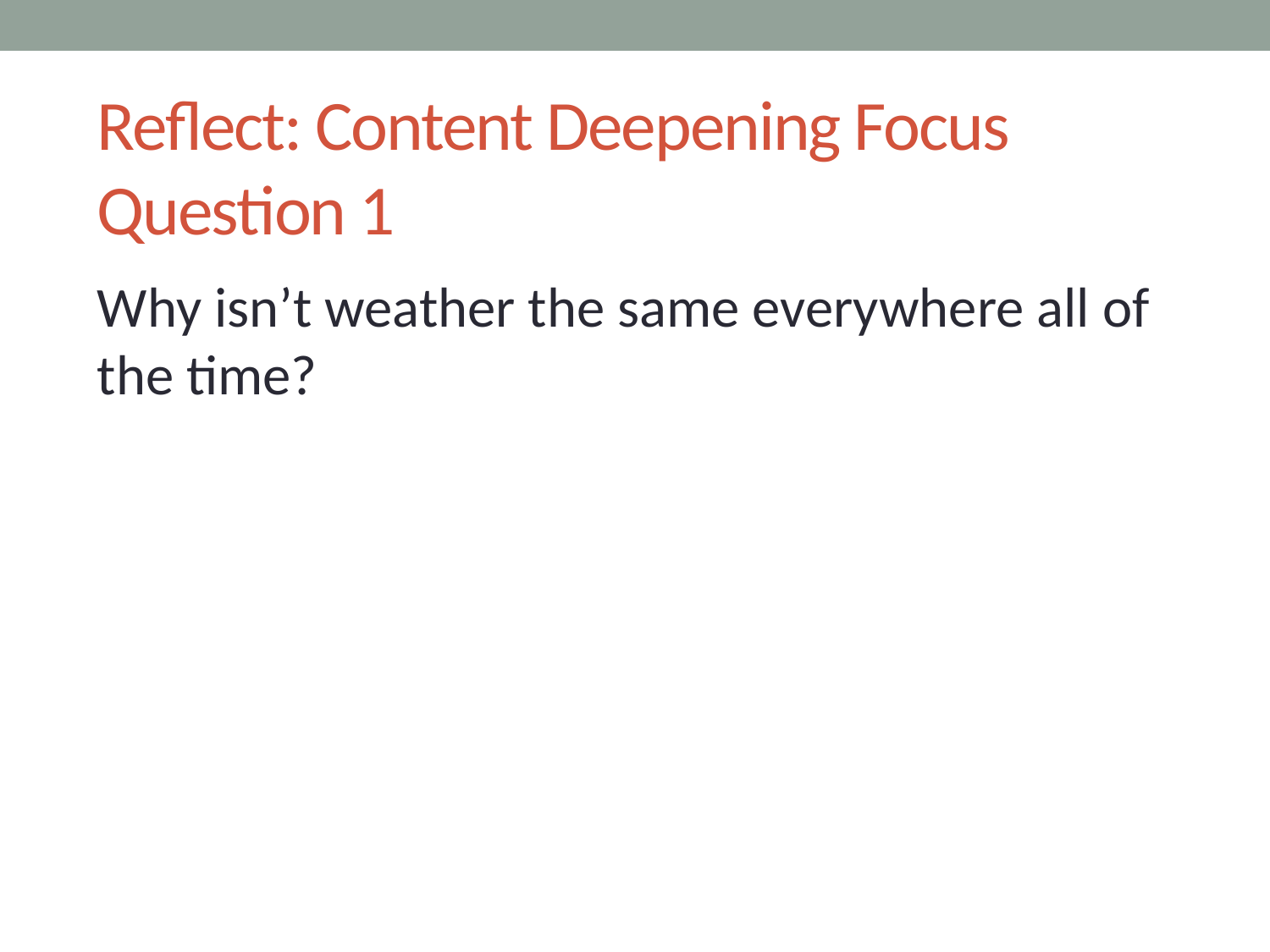

# Reflect: Content Deepening Focus Question 1
Why isn’t weather the same everywhere all of the time?